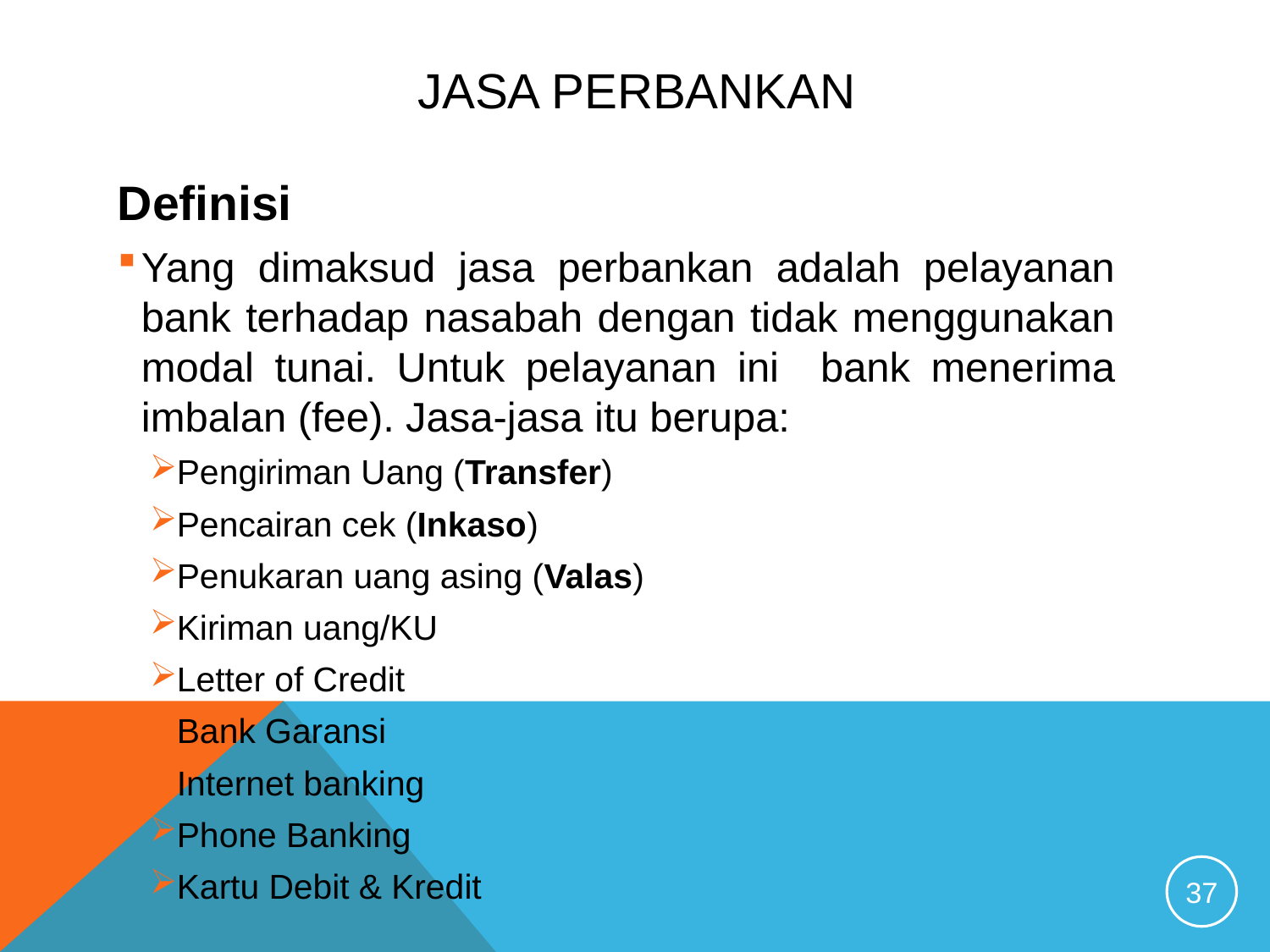

# JASA PERBANKAN
Definisi
Yang dimaksud jasa perbankan adalah pelayanan bank terhadap nasabah dengan tidak menggunakan modal tunai. Untuk pelayanan ini  bank menerima imbalan (fee). Jasa-jasa itu berupa:
Pengiriman Uang (Transfer)
Pencairan cek (Inkaso)
Penukaran uang asing (Valas)
Kiriman uang/KU
Letter of Credit
Bank Garansi
Internet banking
Phone Banking
Kartu Debit & Kredit

37